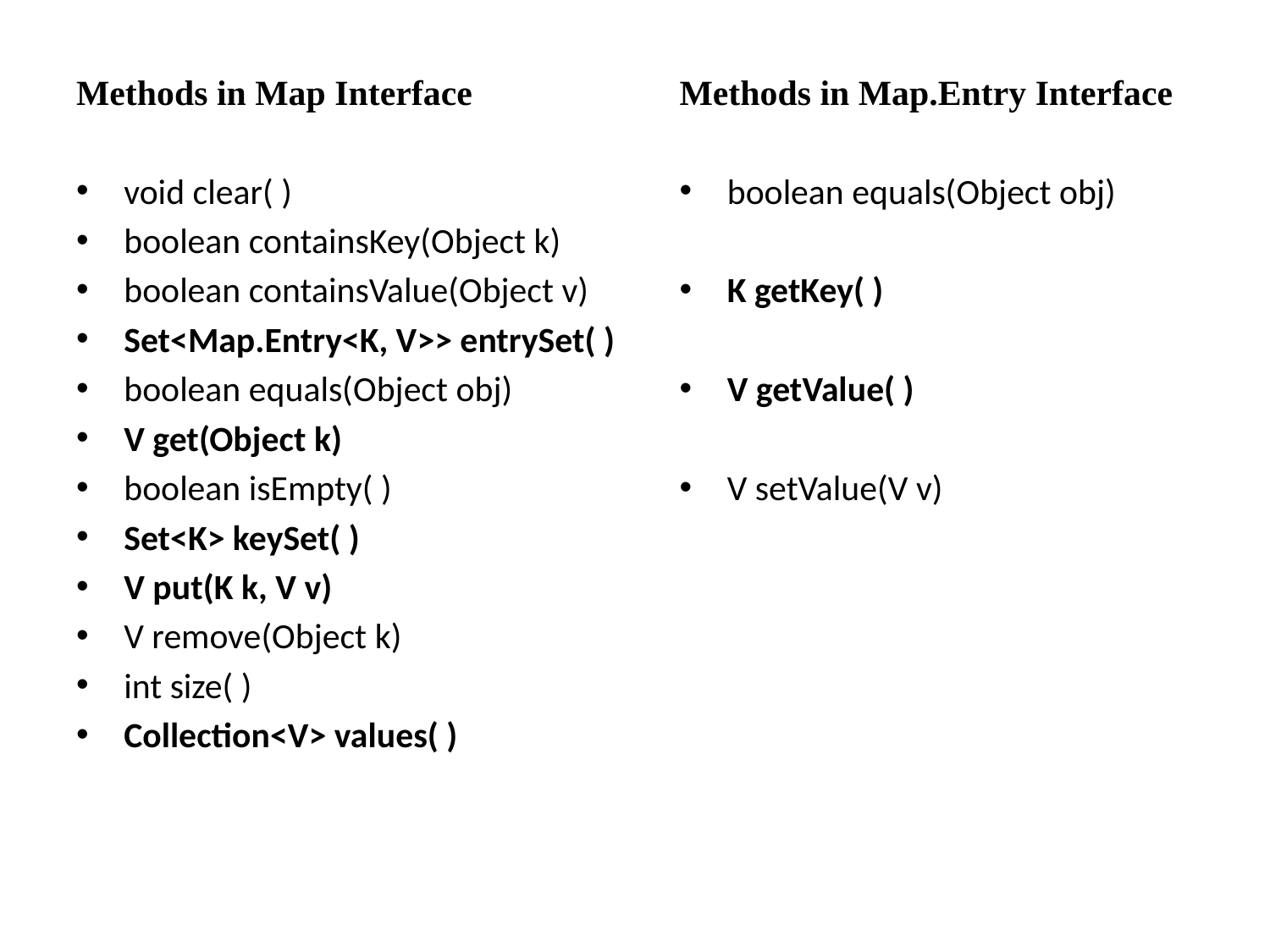

Methods in Map Interface

void clear( )
boolean containsKey(Object k)
boolean containsValue(Object v)
Set<Map.Entry<K, V>> entrySet( )
boolean equals(Object obj)
V get(Object k)
boolean isEmpty( )
Set<K> keySet( )
V put(K k, V v)
V remove(Object k)
int size( )
Collection<V> values( )
Methods in Map.Entry Interface

boolean equals(Object obj)

K getKey( )

V getValue( )

V setValue(V v)